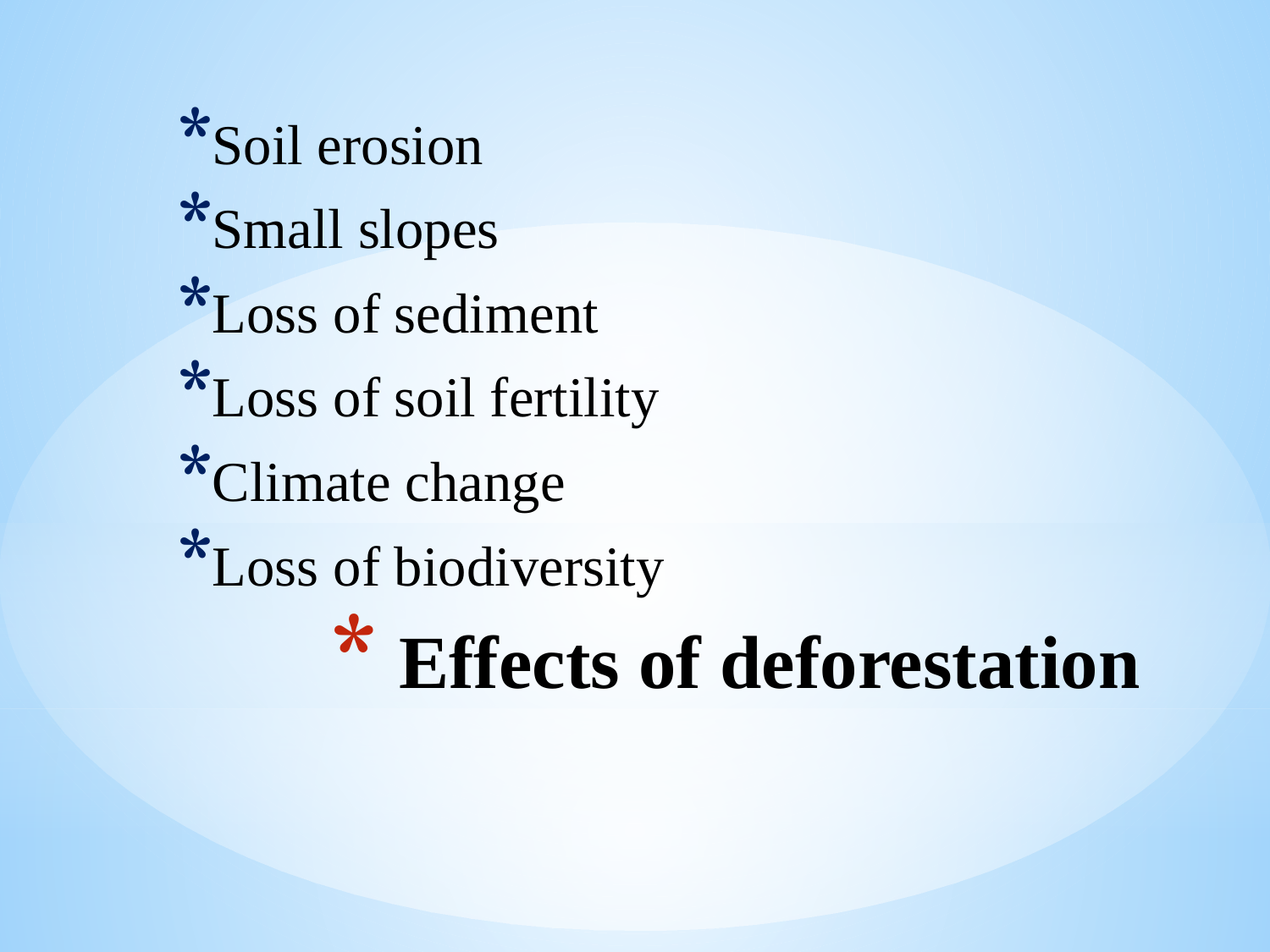

Soil erosion
Small slopes
Loss of sediment
Loss of soil fertility
Climate change
Loss of biodiversity

# Effects of deforestation